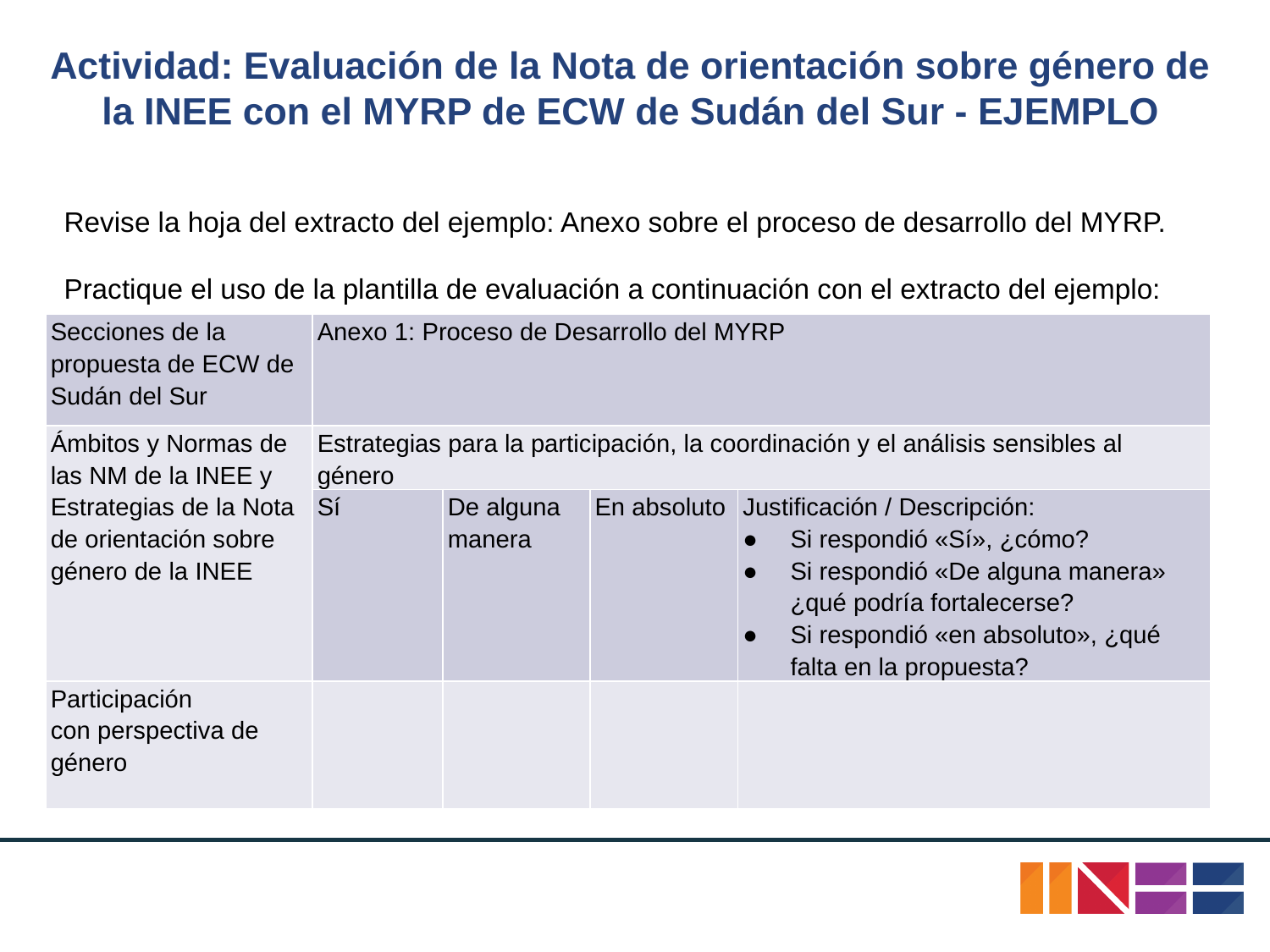

# Actividad: Evaluación de la Nota de orientación sobre género de la INEE con el MYRP de ECW de Sudán del Sur - EJEMPLO
Revise la hoja del extracto del ejemplo: Anexo sobre el proceso de desarrollo del MYRP.

Practique el uso de la plantilla de evaluación a continuación con el extracto del ejemplo:
| Secciones de la propuesta de ECW de Sudán del Sur | Anexo 1: Proceso de Desarrollo del MYRP |  |  |  |
| --- | --- | --- | --- | --- |
| Ámbitos y Normas de las NM de la INEE y Estrategias de la Nota de orientación sobre género de la INEE | Estrategias para la participación, la coordinación y el análisis sensibles al género |  |  |  |
|  | Sí | De alguna manera | En absoluto | Justificación / Descripción: Si respondió «Sí», ¿cómo? Si respondió «De alguna manera» ¿qué podría fortalecerse? Si respondió «en absoluto», ¿qué falta en la propuesta? |
| Participación con perspectiva de género |  |  |  |  |